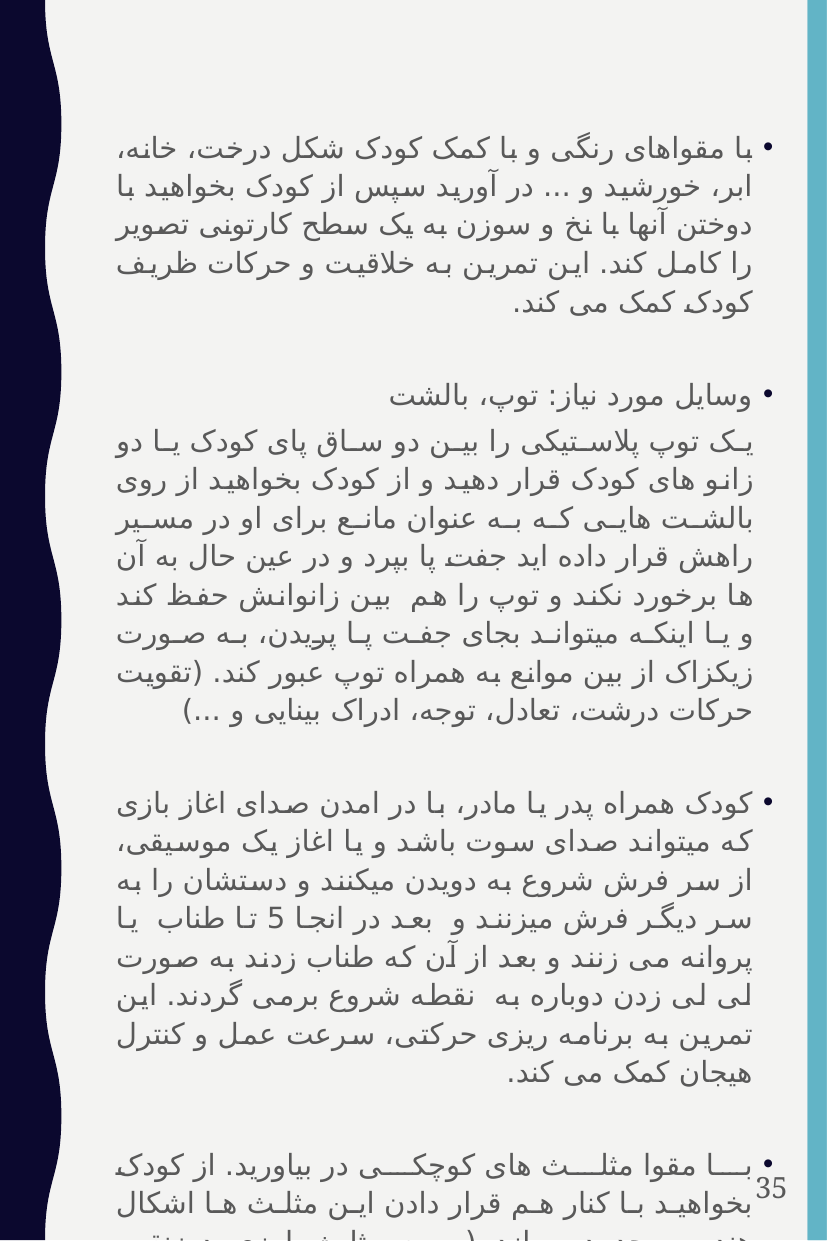

با مقواهای رنگی و با کمک کودک شکل درخت، خانه، ابر، خورشید و ... در آورید سپس از کودک بخواهید با دوختن آنها با نخ و سوزن به یک سطح کارتونی تصویر را کامل کند. این تمرین به خلاقیت و حرکات ظریف کودک کمک می کند.

وسایل مورد نیاز: توپ، بالشت
یک توپ پلاستیکی را بین دو ساق پای کودک یا دو زانو های کودک قرار دهید و از کودک بخواهید از روی بالشت هایی که به عنوان مانع برای او در مسیر راهش قرار داده اید جفت پا بپرد و در عین حال به آن ها برخورد نکند و توپ را هم  بین زانوانش حفظ کند و یا اینکه میتواند بجای جفت پا پریدن، به صورت زیکزاک از بین موانع به همراه توپ عبور کند. (تقویت حرکات درشت، تعادل، توجه، ادراک بینایی و ...)

کودک همراه پدر یا مادر، با در امدن صدای اغاز بازی که میتواند صدای سوت باشد و یا اغاز یک موسیقی، از سر فرش شروع به دویدن میکنند و دستشان را به سر دیگر فرش میزنند و  بعد در انجا 5 تا طناب  یا پروانه می زنند و بعد از آن که طناب زدند به صورت لی لی زدن دوباره به  نقطه شروع برمی گردند. این تمرین به برنامه ریزی حرکتی، سرعت عمل و کنترل هیجان کمک می کند.

با مقوا مثلث های کوچکی در بیاورید. از کودک بخواهید با کنار هم قرار دادن این مثلث ها اشکال هندسی جدید بسازد. (مربع، مثلث، لوزی، دوزنقه، مستطیل، پنج ضلعی و...) این تمرین موجب افزایش تمرکز و بهبود ادراک دیداری-فضایی می شود.

35